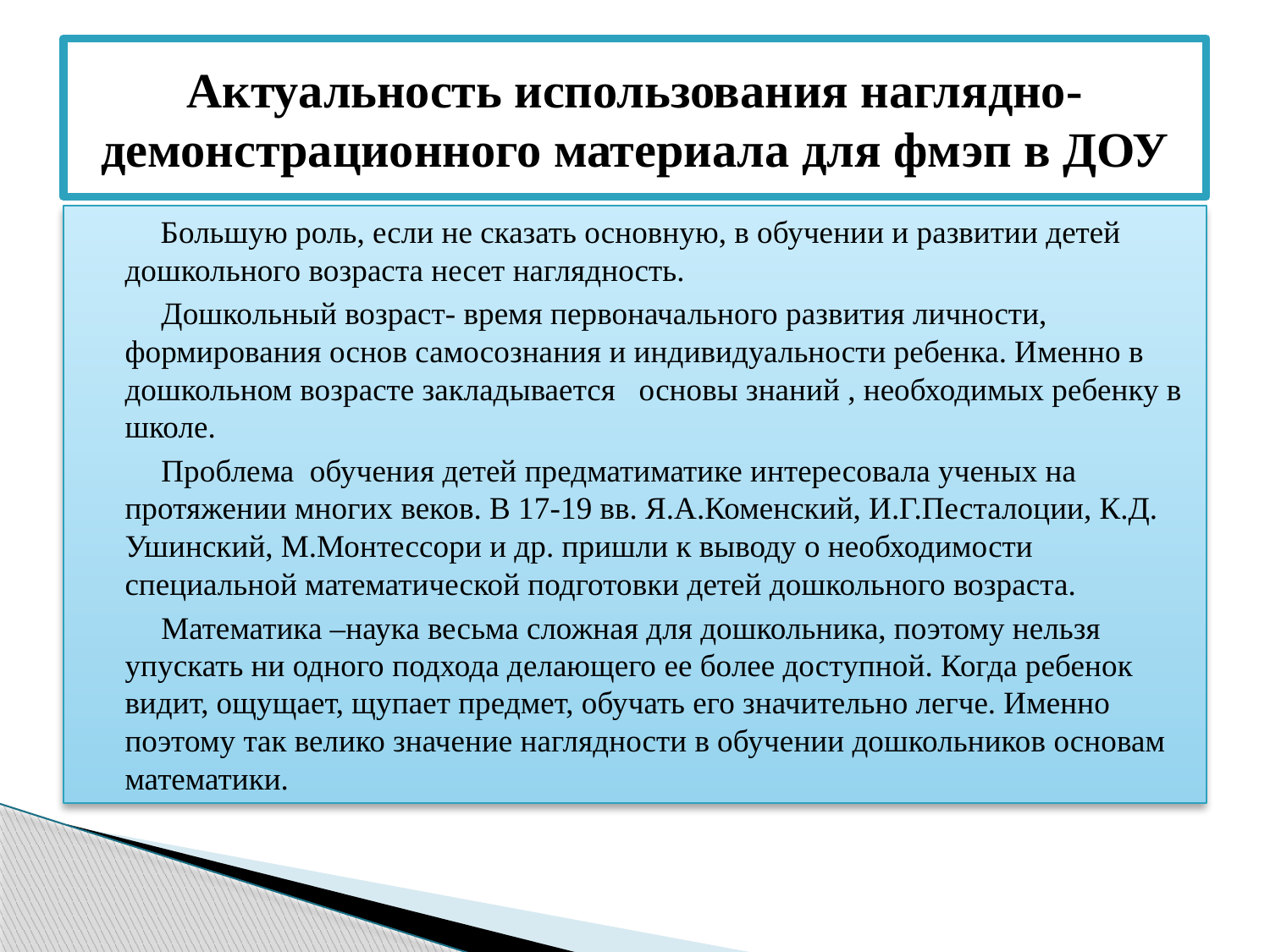

# Актуальность использования наглядно-демонстрационного материала для фмэп в ДОУ
          Большую роль, если не сказать основную, в обучении и развитии детей дошкольного возраста несет наглядность.
         Дошкольный возраст- время первоначального развития личности, формирования основ самосознания и индивидуальности ребенка. Именно в дошкольном возрасте закладывается   основы знаний , необходимых ребенку в школе.
         Проблема  обучения детей предматиматике интересовала ученых на протяжении многих веков. В 17-19 вв. Я.А.Коменский, И.Г.Песталоции, К.Д. Ушинский, М.Монтессори и др. пришли к выводу о необходимости специальной математической подготовки детей дошкольного возраста.
         Математика –наука весьма сложная для дошкольника, поэтому нельзя упускать ни одного подхода делающего ее более доступной. Когда ребенок видит, ощущает, щупает предмет, обучать его значительно легче. Именно поэтому так велико значение наглядности в обучении дошкольников основам математики.